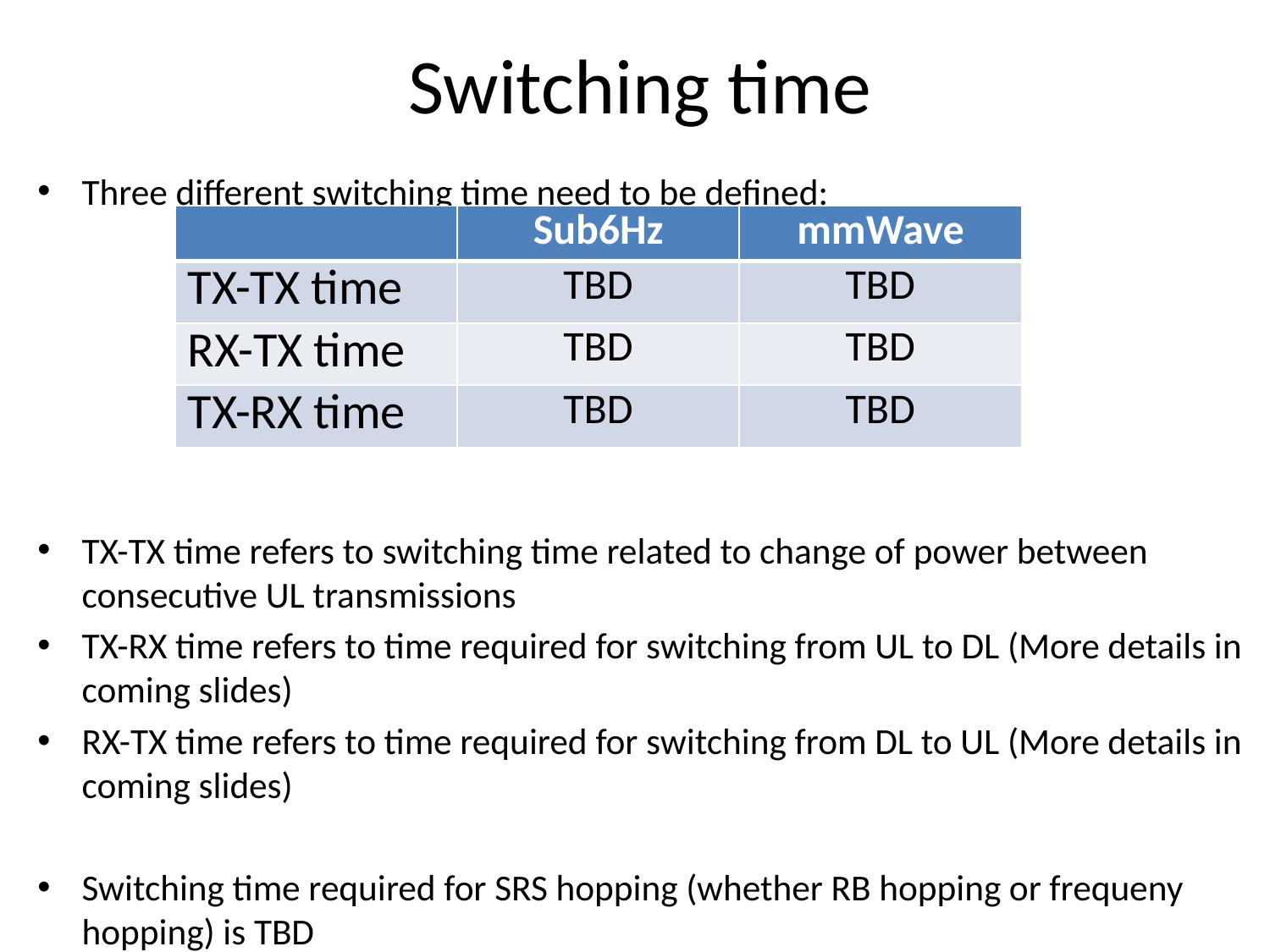

# Switching time
Three different switching time need to be defined:

TX-TX time refers to switching time related to change of power between consecutive UL transmissions
TX-RX time refers to time required for switching from UL to DL (More details in coming slides)
RX-TX time refers to time required for switching from DL to UL (More details in coming slides)

Switching time required for SRS hopping (whether RB hopping or frequeny hopping) is TBD
|  | Sub6Hz | mmWave |
| --- | --- | --- |
| TX-TX time | TBD | TBD |
| RX-TX time | TBD | TBD |
| TX-RX time | TBD | TBD |